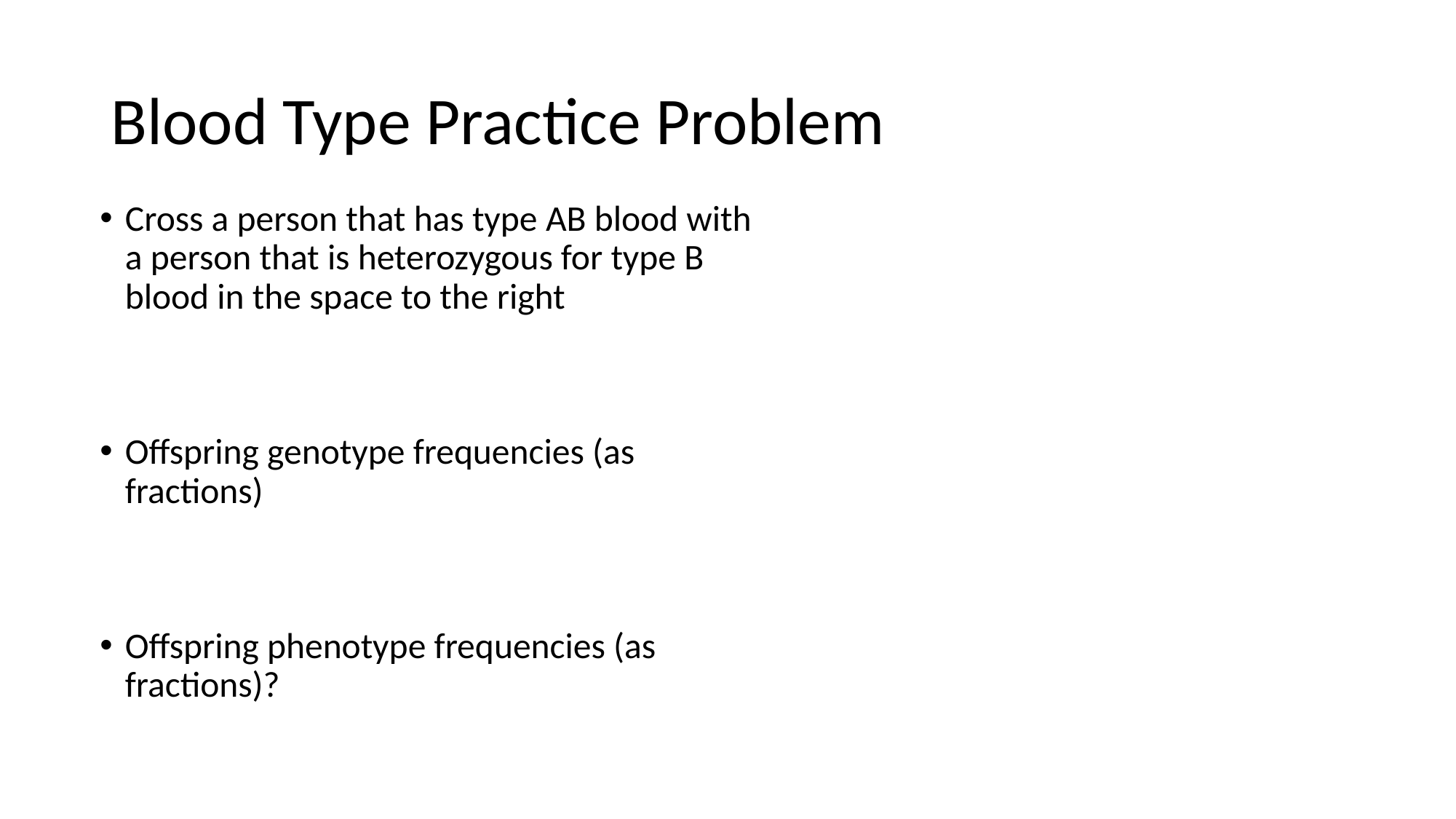

# Blood Type Practice Problem
Cross a person that has type AB blood with a person that is heterozygous for type B blood in the space to the right

Offspring genotype frequencies (as fractions)

Offspring phenotype frequencies (as fractions)?